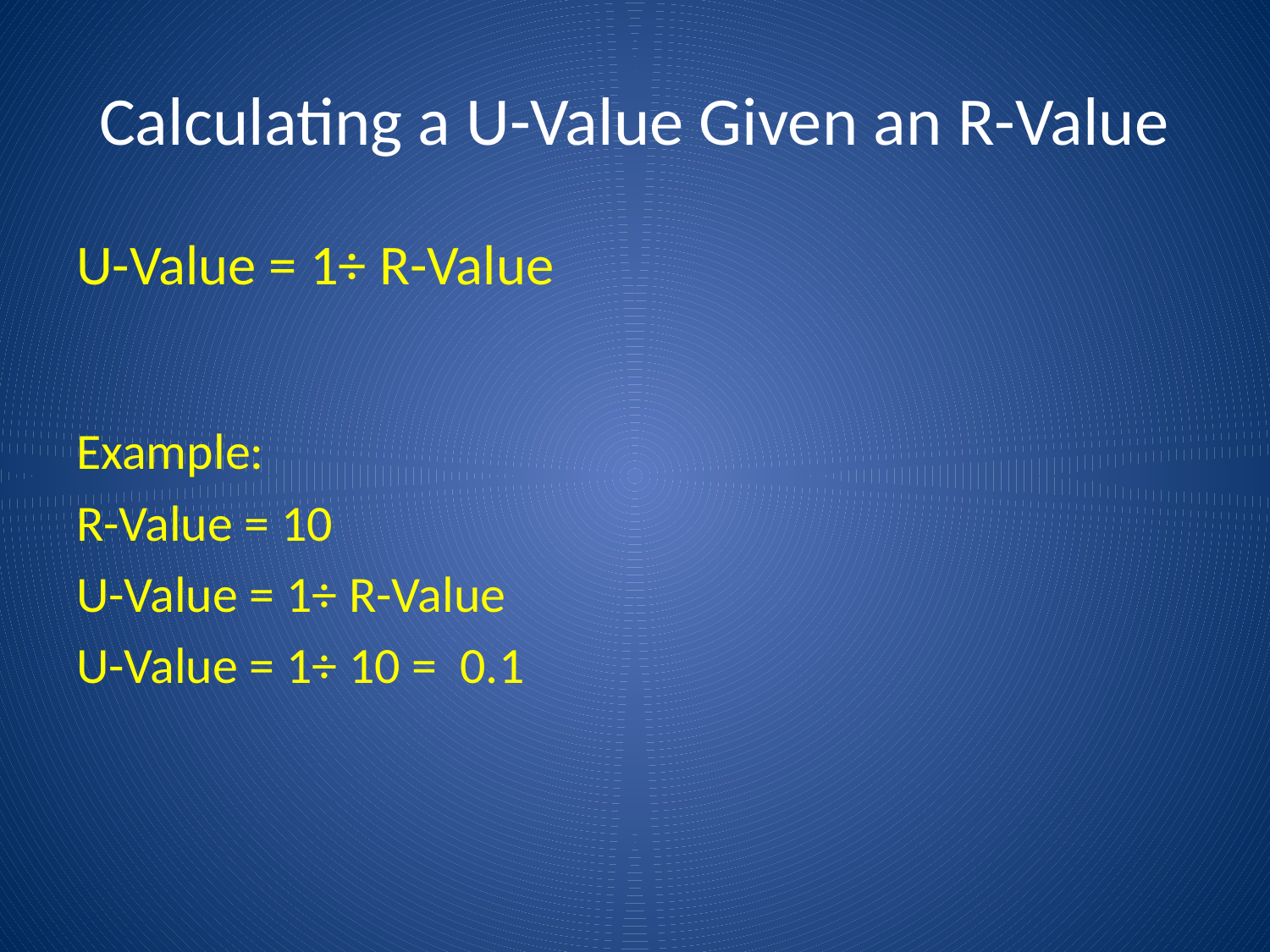

# Calculating a U-Value Given an R-Value
U-Value = 1÷ R-Value
Example:
R-Value = 10
U-Value = 1÷ R-Value
U-Value = 1÷ 10 =  0.1